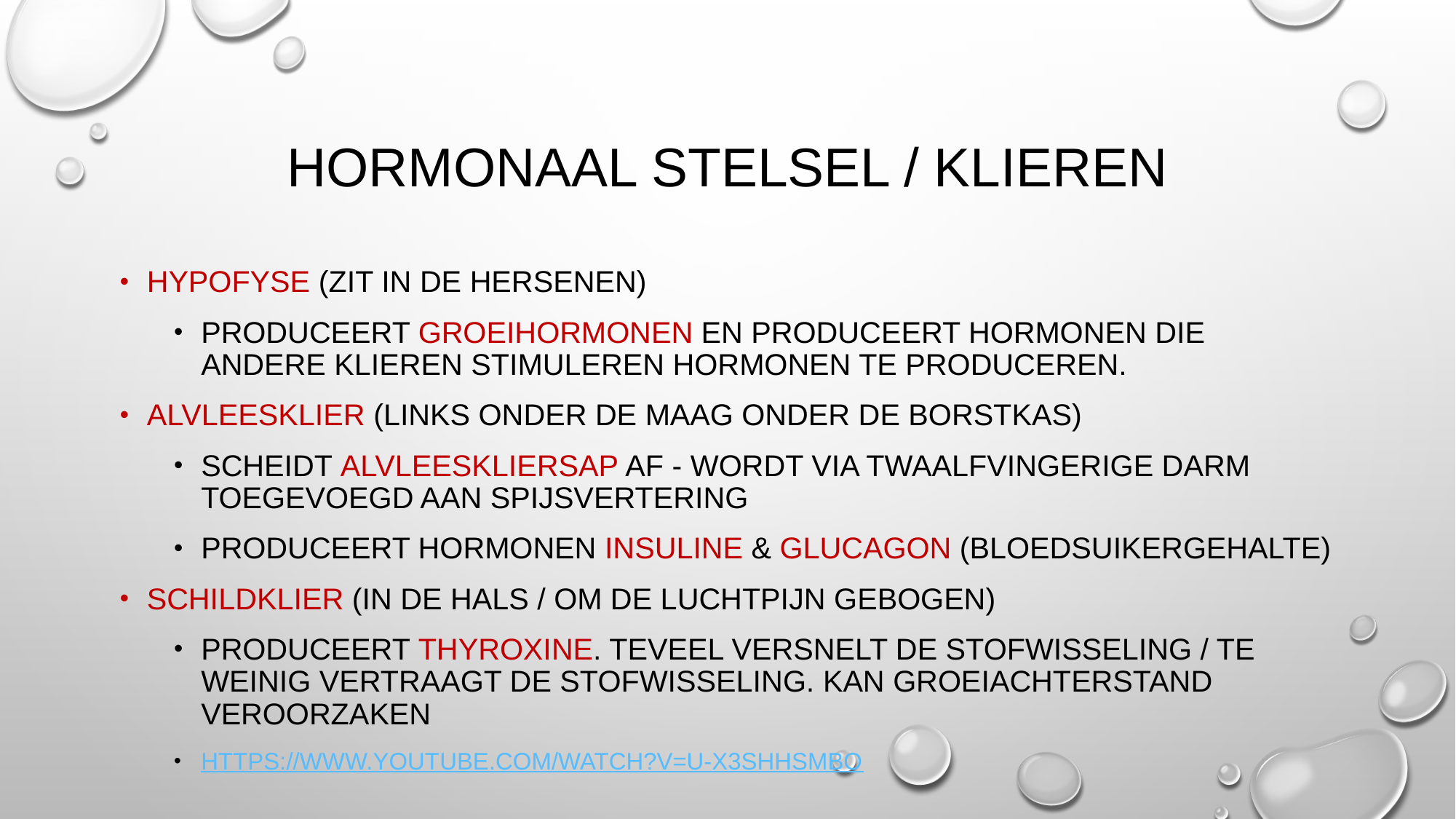

# Hormonaal stelsel / klieren

Hypofyse (zit in de hersenen)
produceert groeihormonen en produceert hormonen die andere klieren stimuleren hormonen te produceren.
Alvleesklier (links onder de maag onder de borstkas)
scheidt alvleeskliersap af - wordt via twaalfvingerige darm toegevoegd aan spijsvertering
Produceert hormonen Insuline & Glucagon (bloedsuikergehalte)
Schildklier (in de hals / om de luchtpijn gebogen)
Produceert thyroxine. Teveel versnelt de stofwisseling / te weinig vertraagt de stofwisseling. Kan groeiachterstand veroorzaken
https://www.youtube.com/watch?v=u-x3Shhsmbo